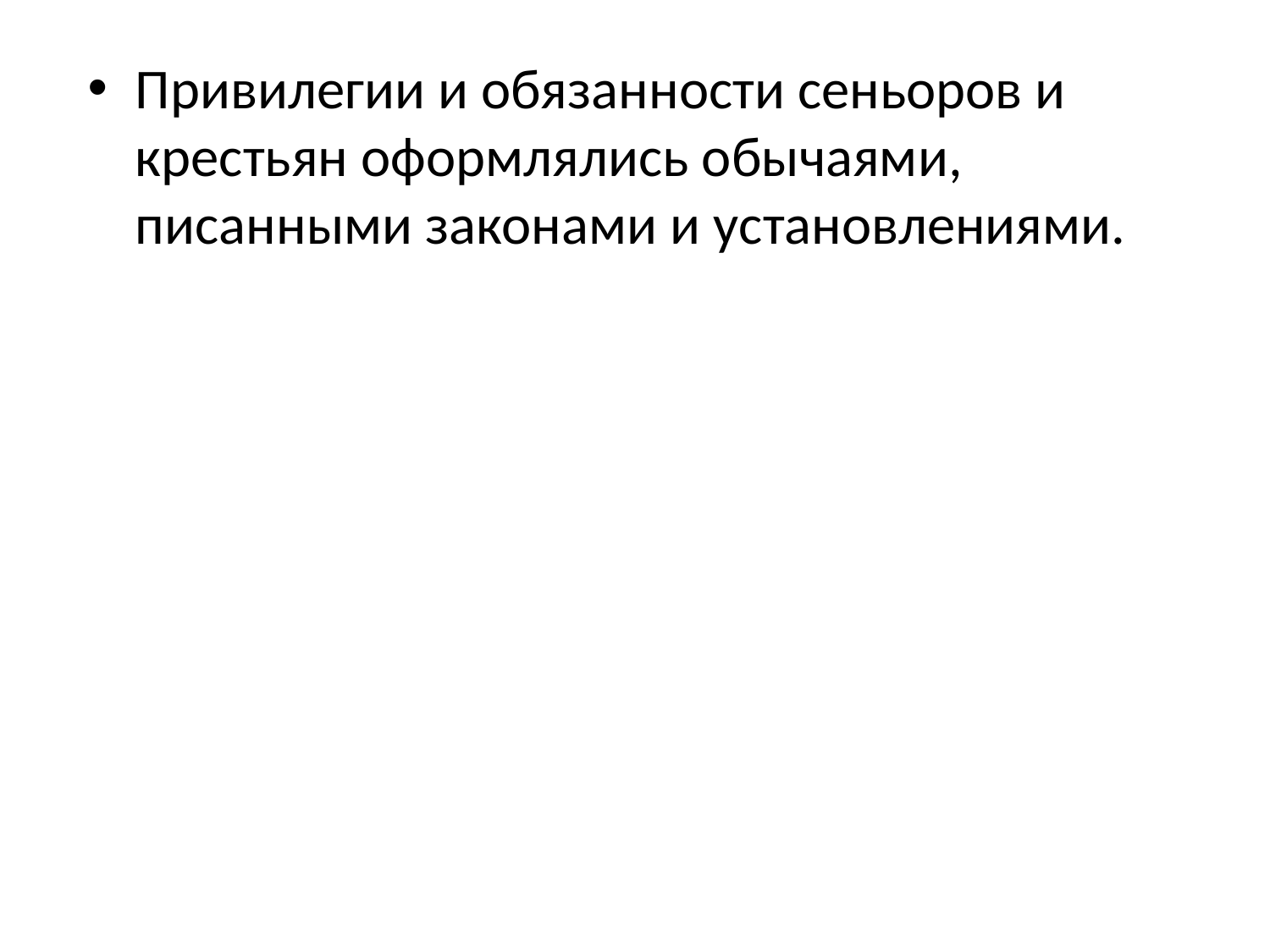

Привилегии и обязанности сеньоров и крестьян оформлялись обычаями, писанными законами и установлениями.